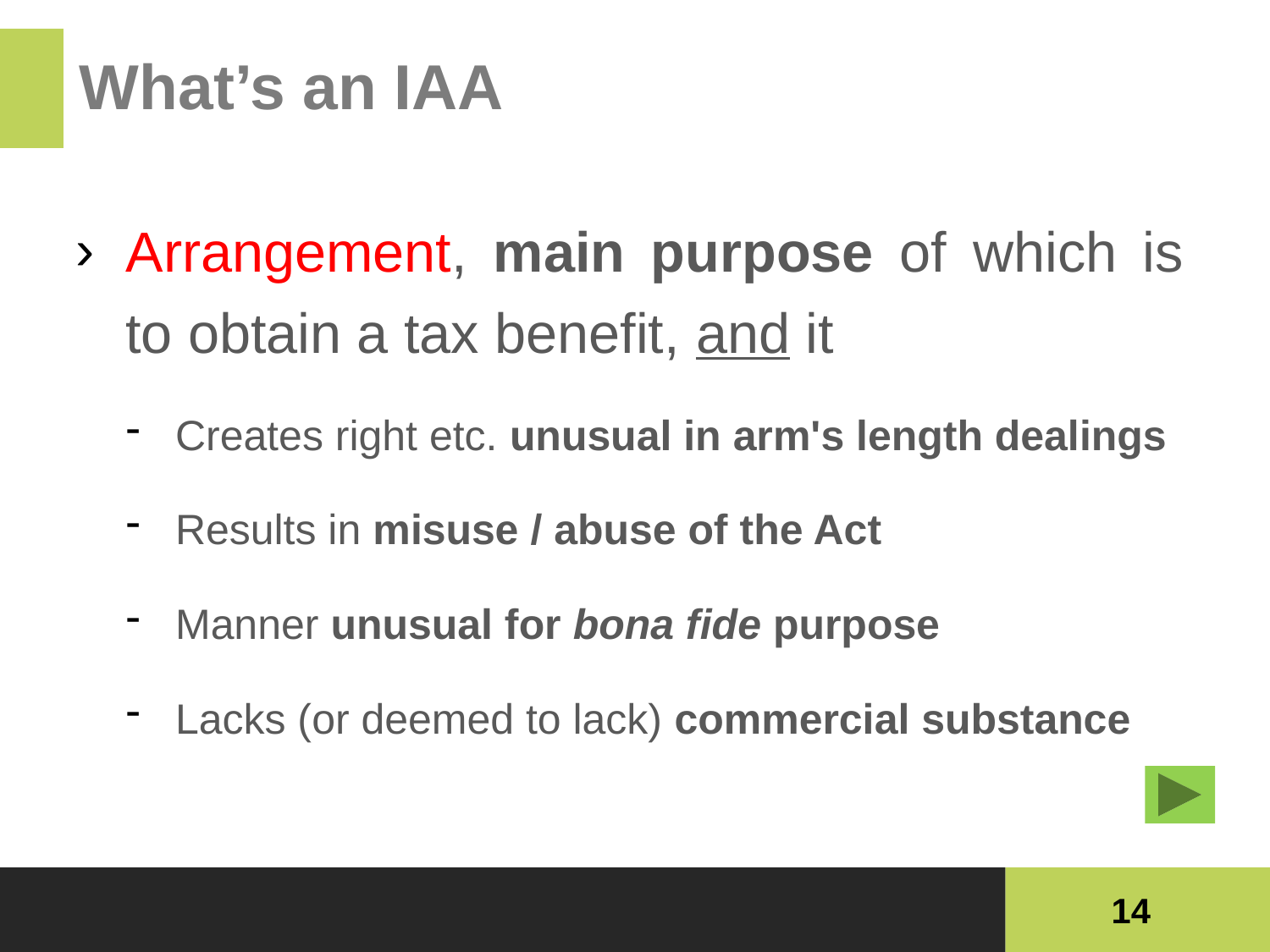

# What’s an IAA
Arrangement, main purpose of which is to obtain a tax benefit, and it
Creates right etc. unusual in arm's length dealings
Results in misuse / abuse of the Act
Manner unusual for bona fide purpose
Lacks (or deemed to lack) commercial substance